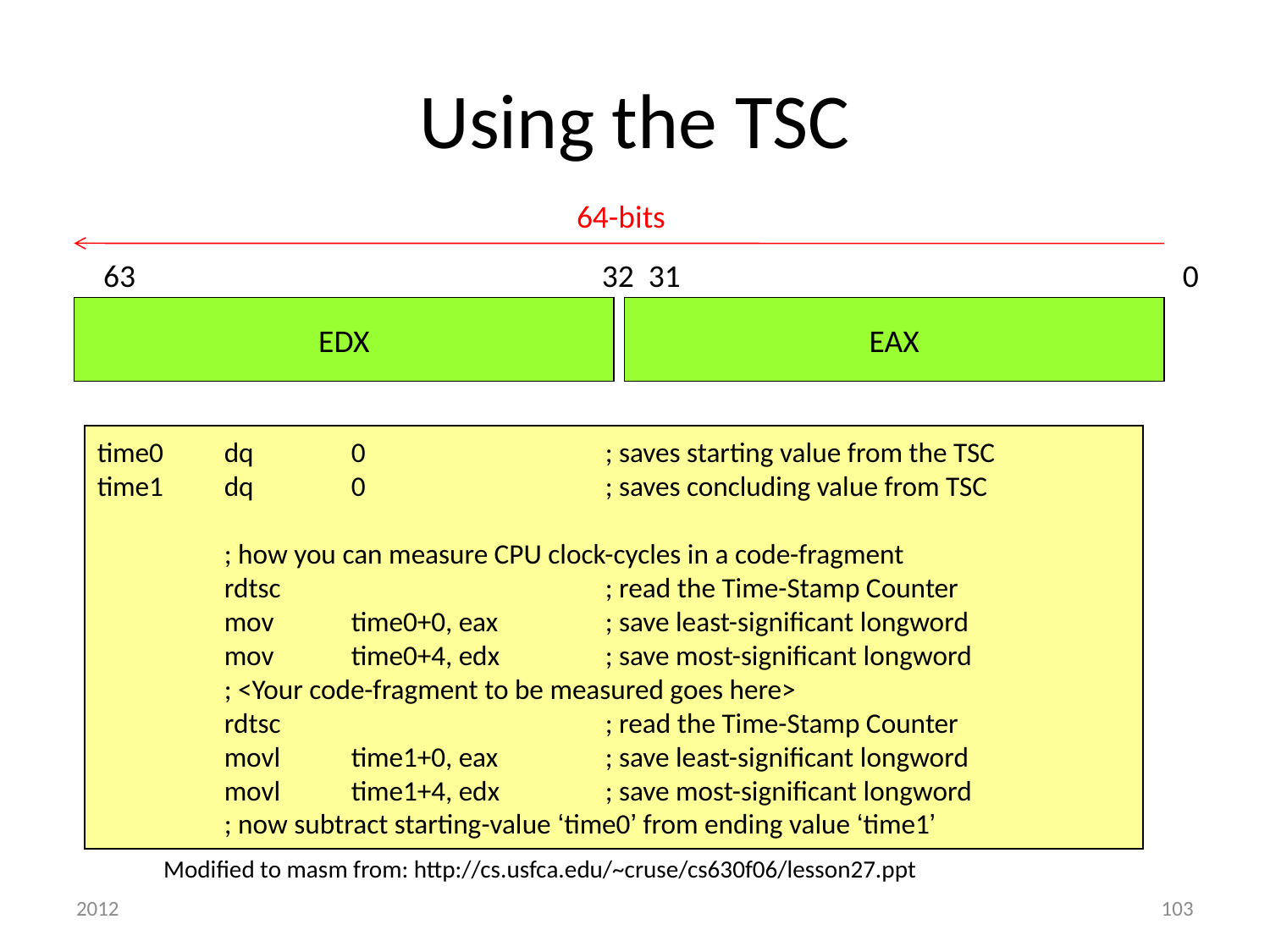

# Using the TSC
64-bits

 63                                                                 32  31                                                                      0
EDX
EAX
time0	dq	0		; saves starting value from the TSC
time1	dq	0		; saves concluding value from TSC

	; how you can measure CPU clock-cycles in a code-fragment
	rdtsc			; read the Time-Stamp Counter
	mov	time0+0, eax 	; save least-significant longword
	mov	time0+4, edx 	; save most-significant longword
	; <Your code-fragment to be measured goes here>
	rdtsc			; read the Time-Stamp Counter
	movl	time1+0, eax 	; save least-significant longword
	movl	time1+4, edx 	; save most-significant longword
	; now subtract starting-value ‘time0’ from ending value ‘time1’
Modified to masm from: http://cs.usfca.edu/~cruse/cs630f06/lesson27.ppt
2012

103